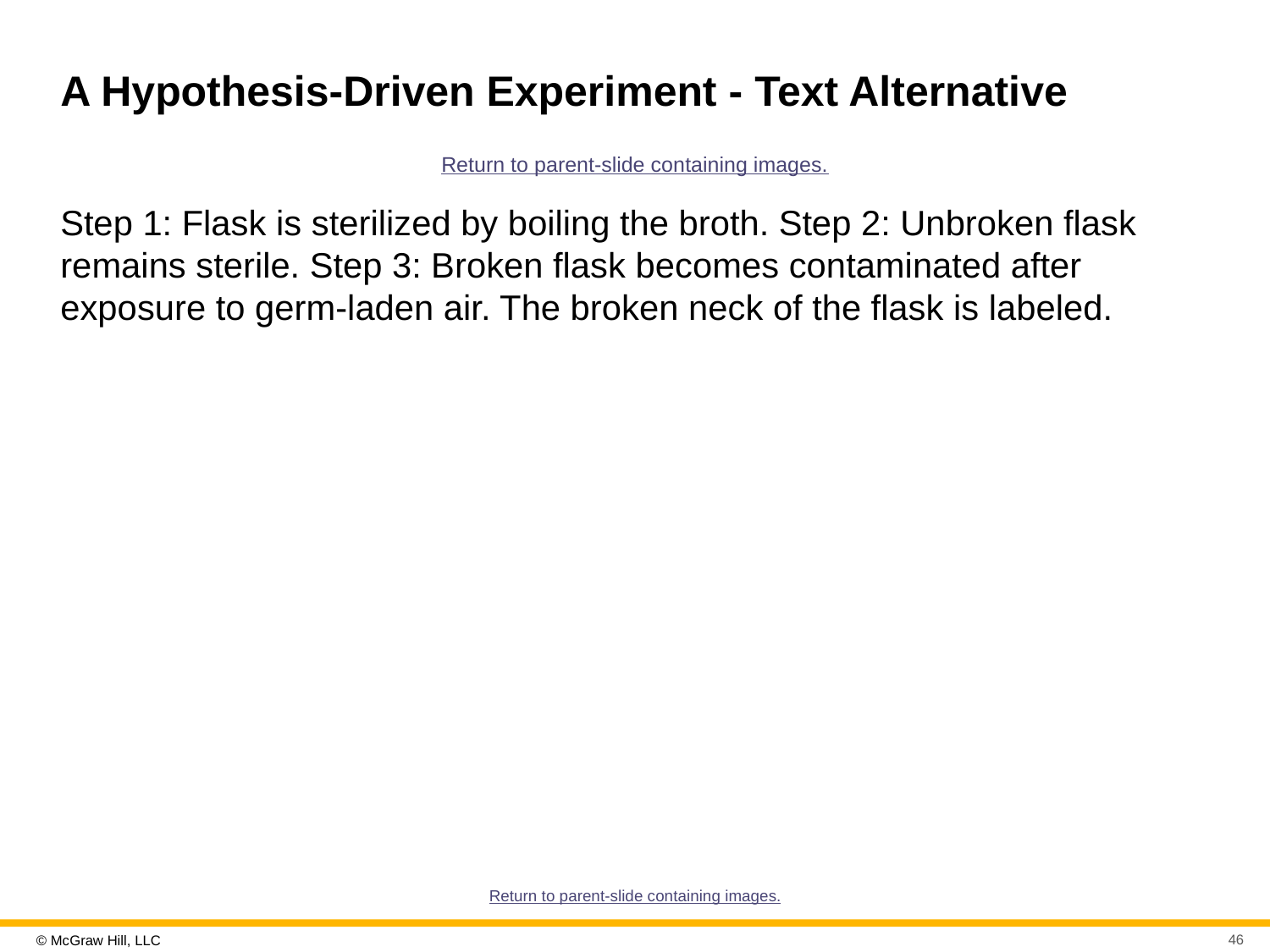

# A Hypothesis-Driven Experiment - Text Alternative
Return to parent-slide containing images.
Step 1: Flask is sterilized by boiling the broth. Step 2: Unbroken flask remains sterile. Step 3: Broken flask becomes contaminated after exposure to germ-laden air. The broken neck of the flask is labeled.
Return to parent-slide containing images.
46